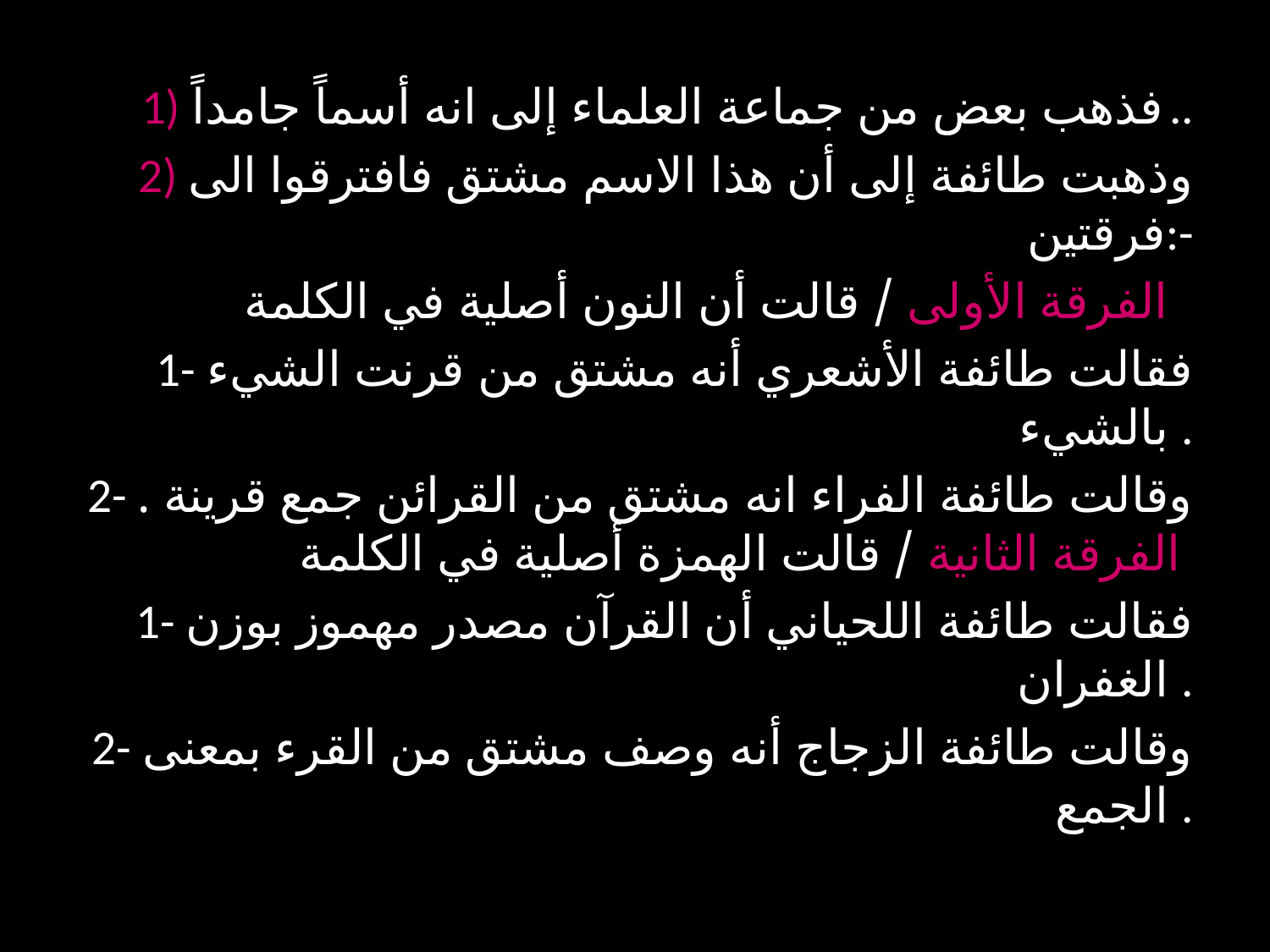

1) فذهب بعض من جماعة العلماء إلى انه أسماً جامداً..
 2) وذهبت طائفة إلى أن هذا الاسم مشتق فافترقوا الى فرقتين:-
 الفرقة الأولى / قالت أن النون أصلية في الكلمة
1- فقالت طائفة الأشعري أنه مشتق من قرنت الشيء بالشيء .
2- وقالت طائفة الفراء انه مشتق من القرائن جمع قرينة . الفرقة الثانية / قالت الهمزة أصلية في الكلمة
1- فقالت طائفة اللحياني أن القرآن مصدر مهموز بوزن الغفران .
2- وقالت طائفة الزجاج أنه وصف مشتق من القرء بمعنى الجمع .